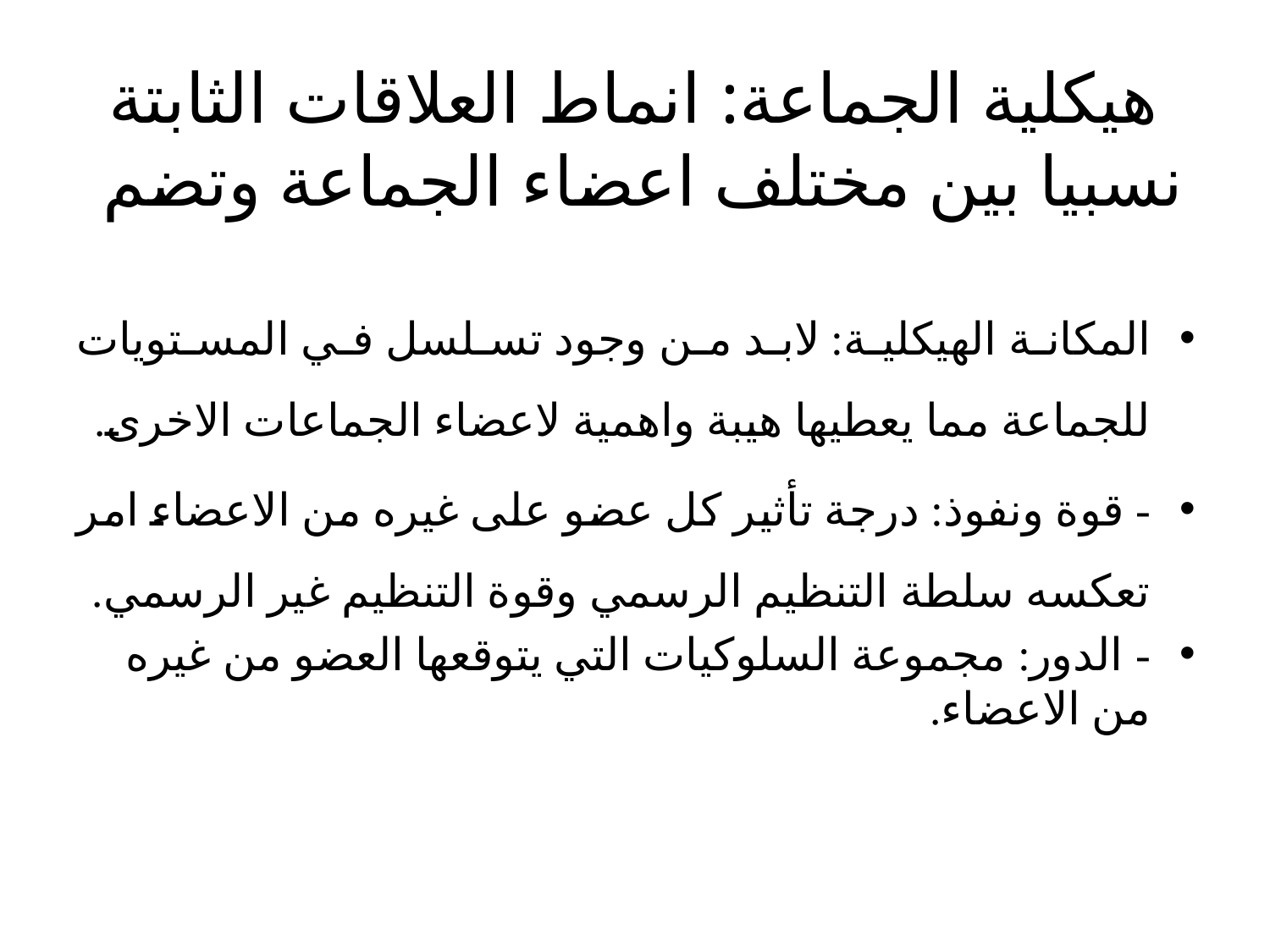

# هيكلية الجماعة: انماط العلاقات الثابتة نسبيا بين مختلف اعضاء الجماعة وتضم
المكانة الهيكلية: لابد من وجود تسلسل في المستويات للجماعة مما يعطيها هيبة واهمية لاعضاء الجماعات الاخرى.
- قوة ونفوذ: درجة تأثير كل عضو على غيره من الاعضاء امر تعكسه سلطة التنظيم الرسمي وقوة التنظيم غير الرسمي.
- الدور: مجموعة السلوكيات التي يتوقعها العضو من غيره من الاعضاء.